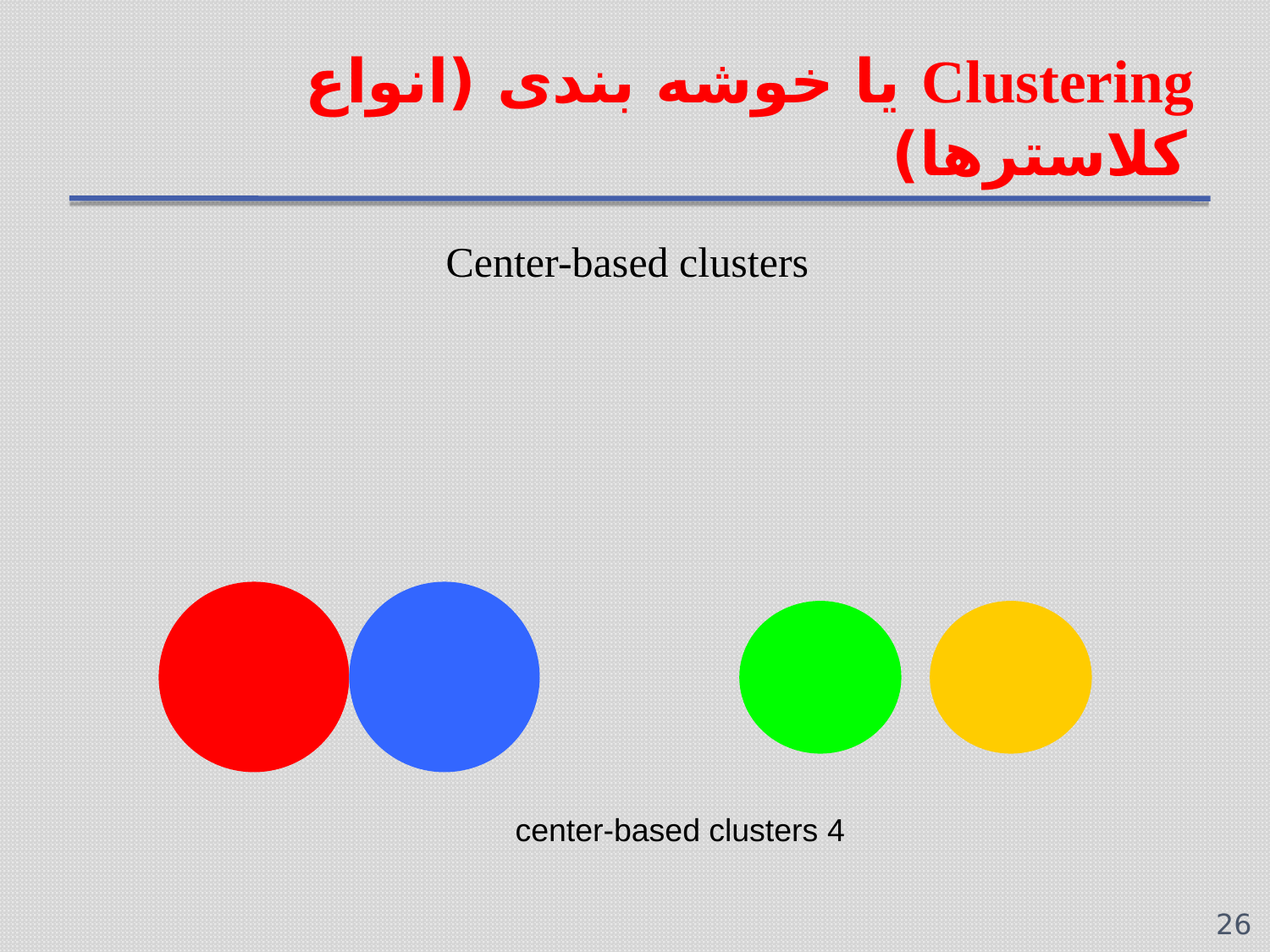

# Clustering یا خوشه بندی (انواع کلاسترها)
 Center-based clusters

4 center-based clusters
26